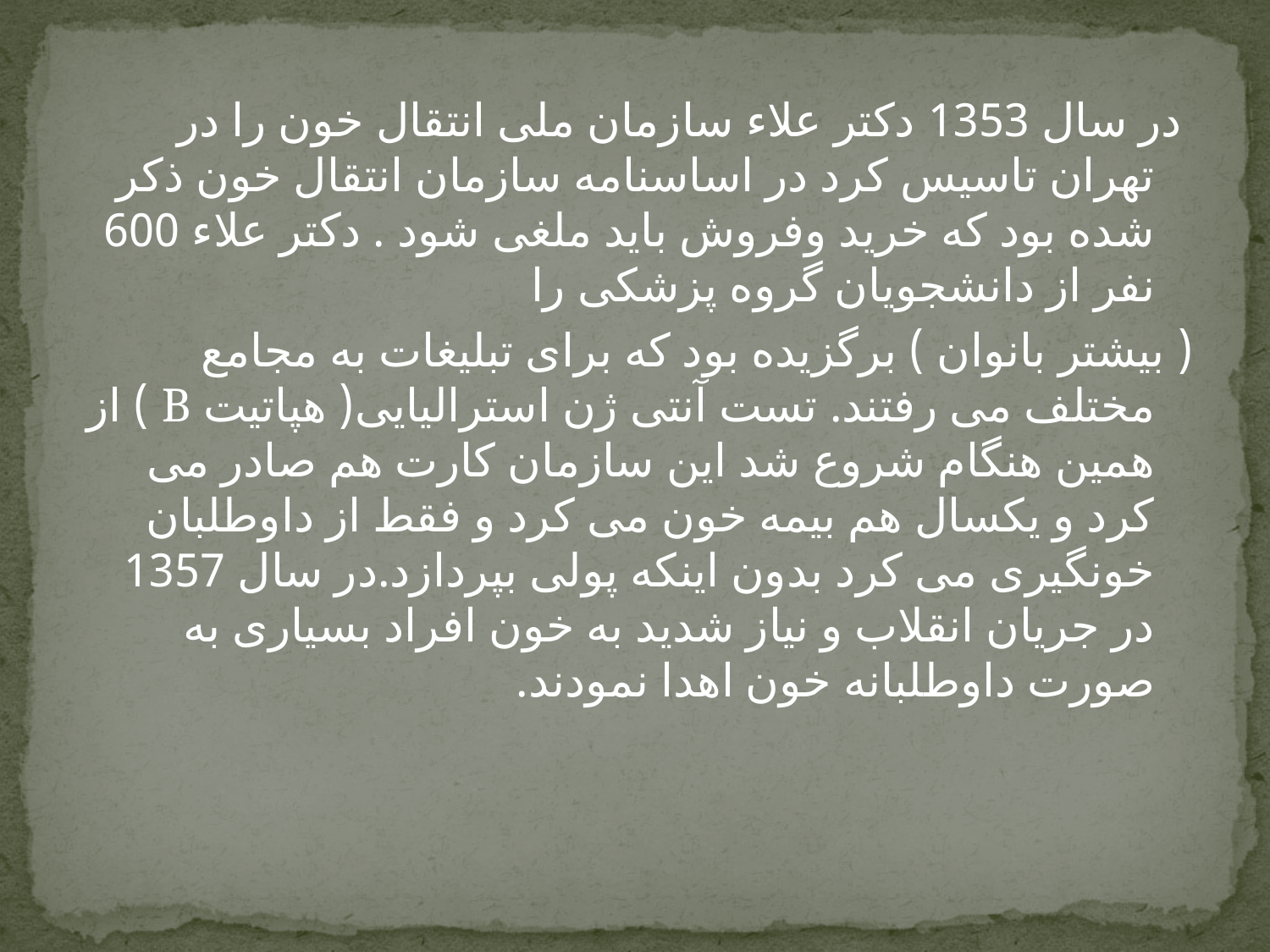

در سال 1353 دکتر علاء سازمان ملی انتقال خون را در تهران تاسیس کرد در اساسنامه سازمان انتقال خون ذکر شده بود که خرید وفروش باید ملغی شود . دکتر علاء 600 نفر از دانشجویان گروه پزشکی را
( بیشتر بانوان ) برگزیده بود که برای تبلیغات به مجامع مختلف می رفتند. تست آنتی ژن استرالیایی( هپاتیت B ) از همین هنگام شروع شد این سازمان کارت هم صادر می کرد و یکسال هم بیمه خون می کرد و فقط از داوطلبان خونگیری می کرد بدون اینکه پولی بپردازد.در سال 1357 در جریان انقلاب و نیاز شدید به خون افراد بسیاری به صورت داوطلبانه خون اهدا نمودند.